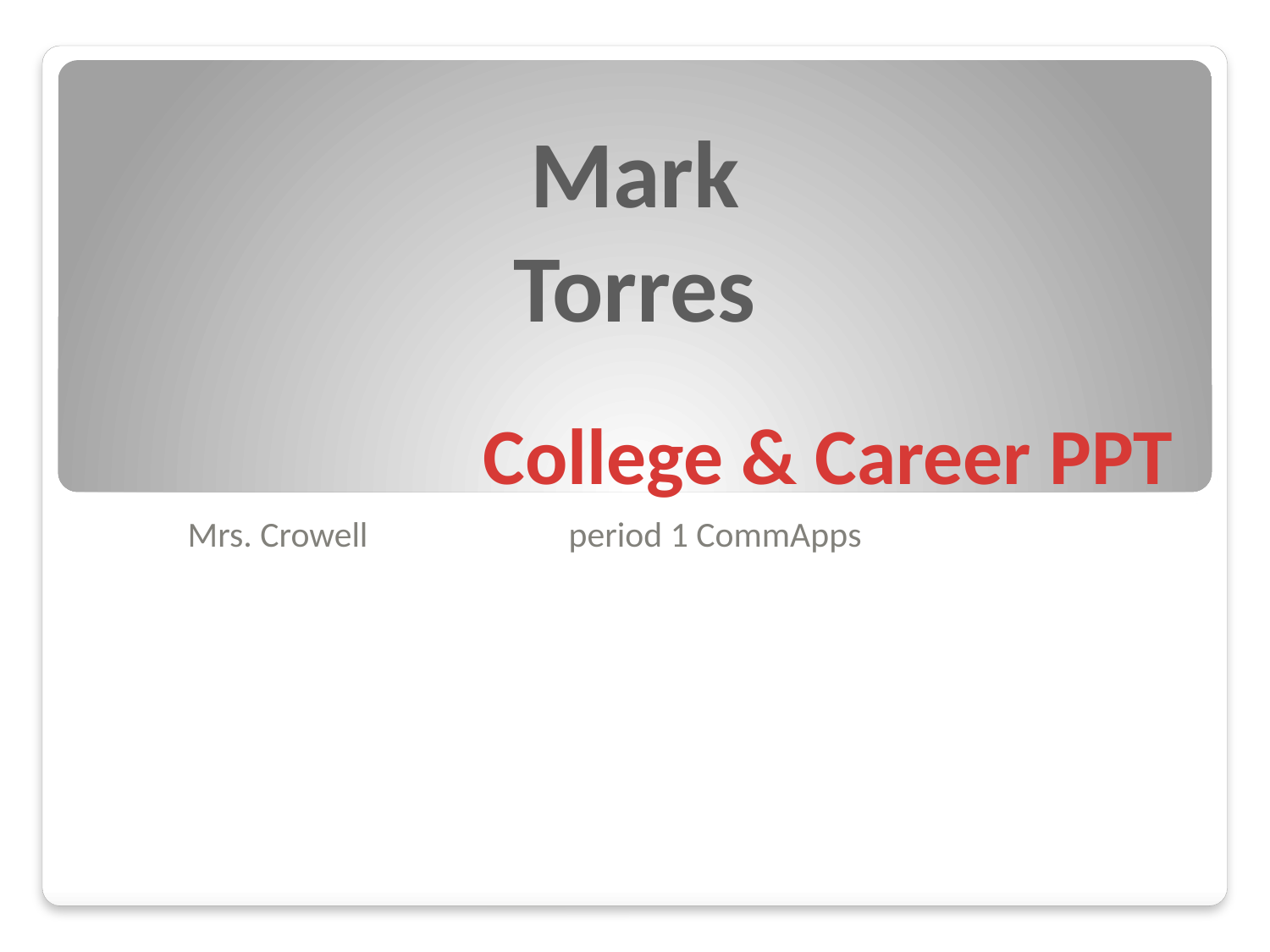

Mark Torres
# College & Career PPT
Mrs. Crowell		period 1 CommApps